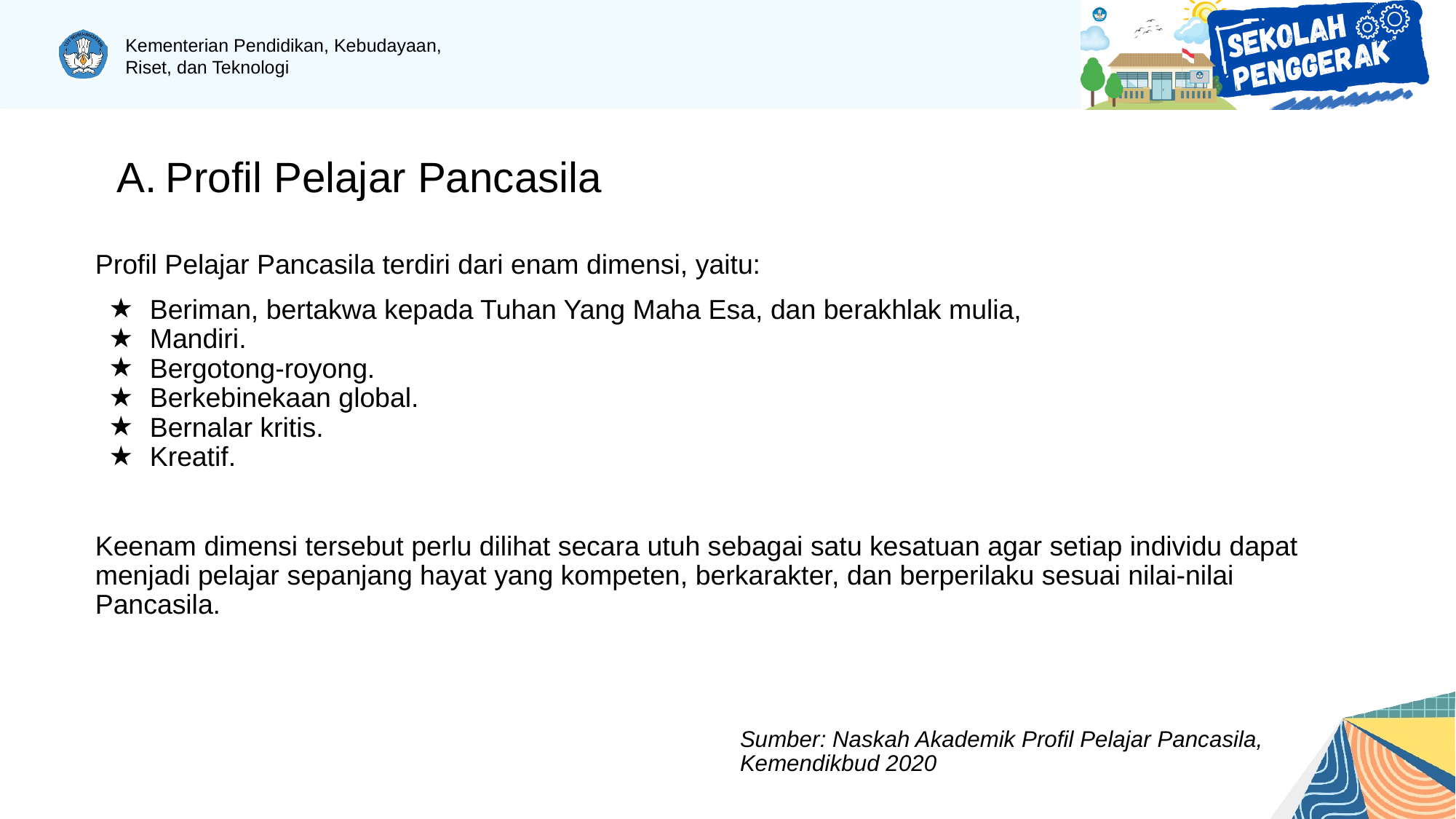

# Profil Pelajar Pancasila
Profil Pelajar Pancasila terdiri dari enam dimensi, yaitu:
Beriman, bertakwa kepada Tuhan Yang Maha Esa, dan berakhlak mulia,
Mandiri.
Bergotong-royong.
Berkebinekaan global.
Bernalar kritis.
Kreatif.

Keenam dimensi tersebut perlu dilihat secara utuh sebagai satu kesatuan agar setiap individu dapat menjadi pelajar sepanjang hayat yang kompeten, berkarakter, dan berperilaku sesuai nilai-nilai Pancasila.
Sumber: Naskah Akademik Profil Pelajar Pancasila, Kemendikbud 2020